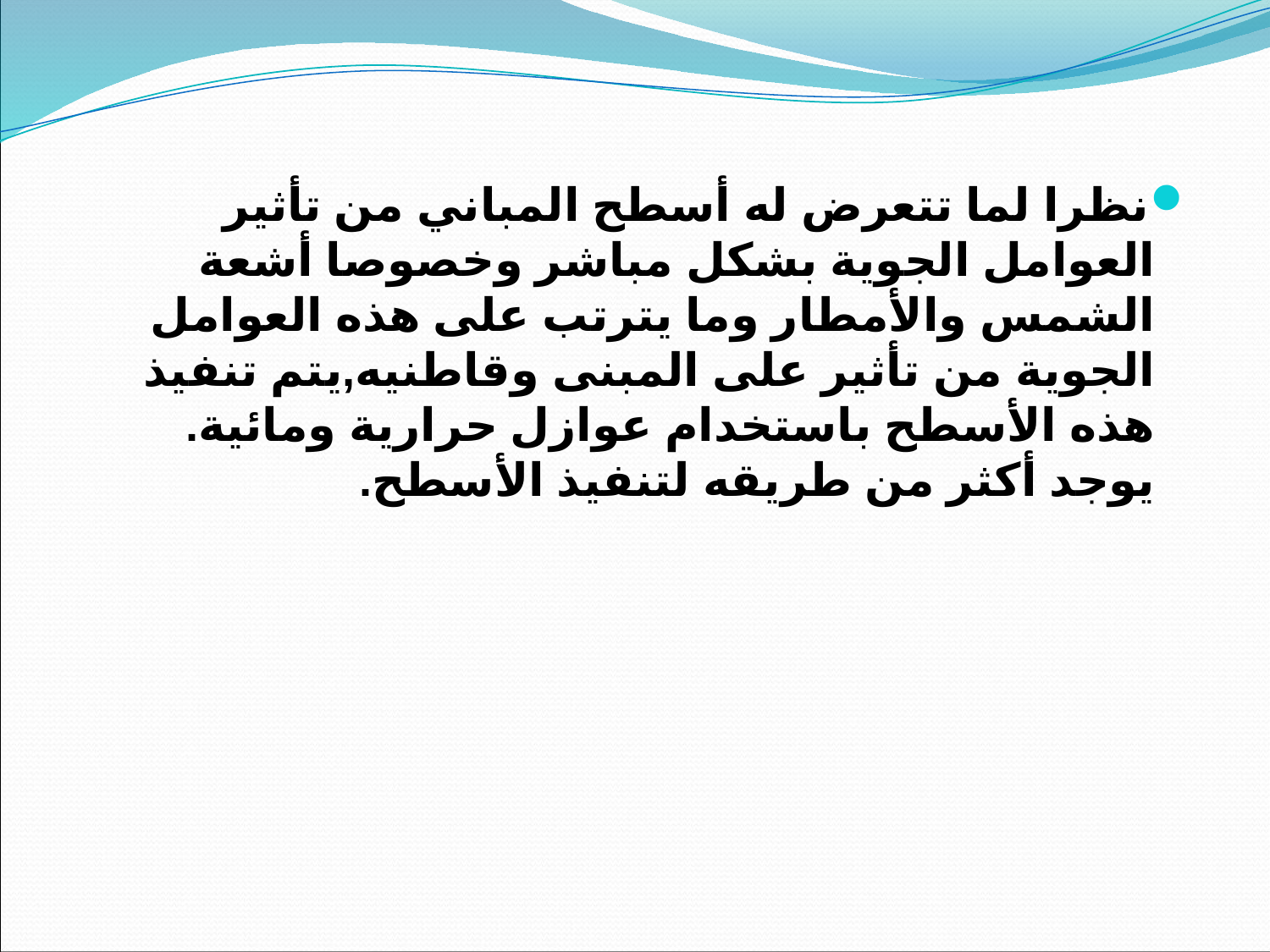

نظرا لما تتعرض له أسطح المباني من تأثير العوامل الجوية بشكل مباشر وخصوصا أشعة الشمس والأمطار وما يترتب على هذه العوامل الجوية من تأثير على المبنى وقاطنيه,يتم تنفيذ هذه الأسطح باستخدام عوازل حرارية ومائية. يوجد أكثر من طريقه لتنفيذ الأسطح.